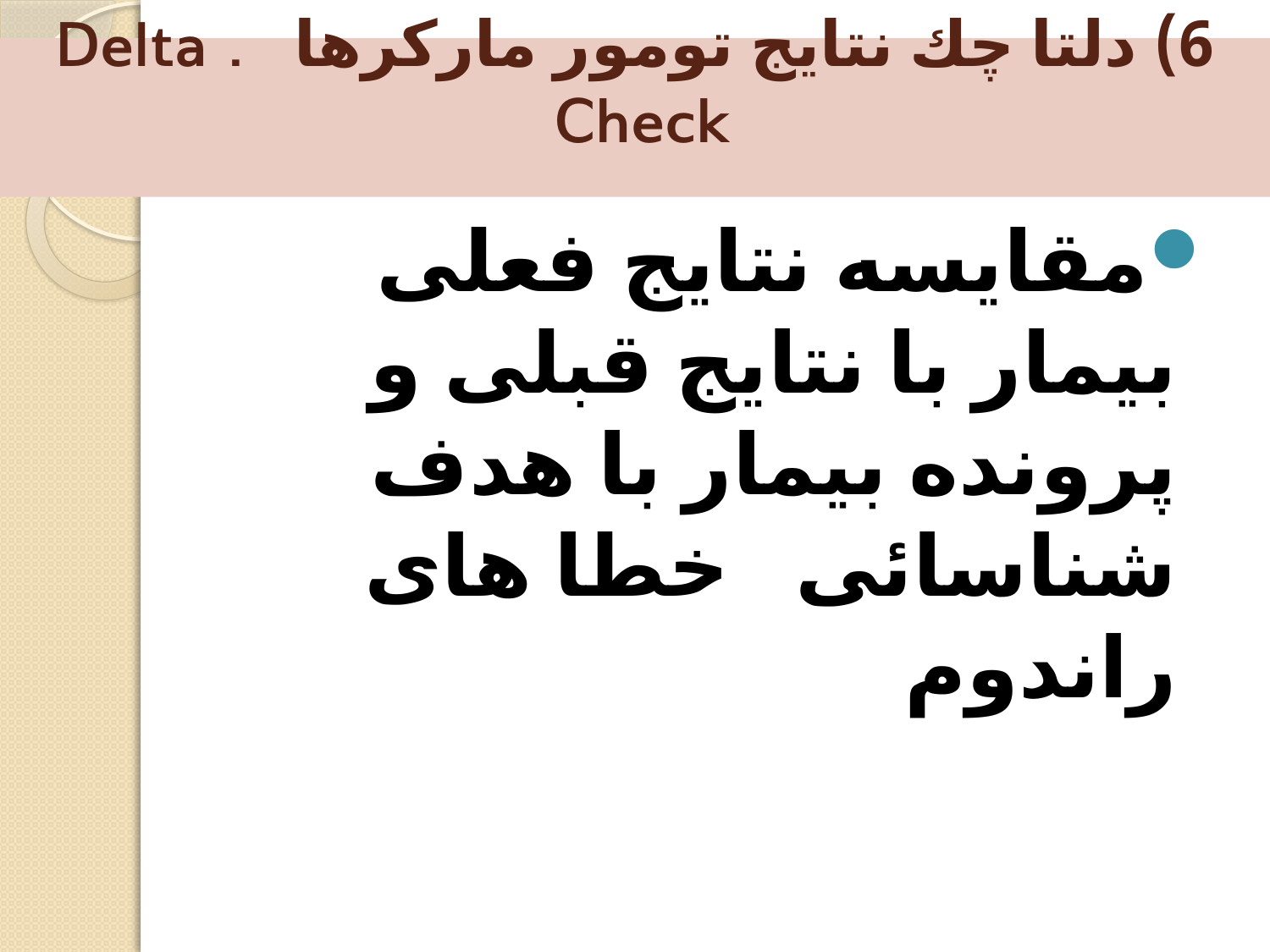

# 6) دلتا چك نتايج تومور مارکرها   Delta . Check
مقایسه نتایج فعلی بیمار با نتایج قبلی و پرونده بیمار با هدف شناسائی   خطا های راندوم